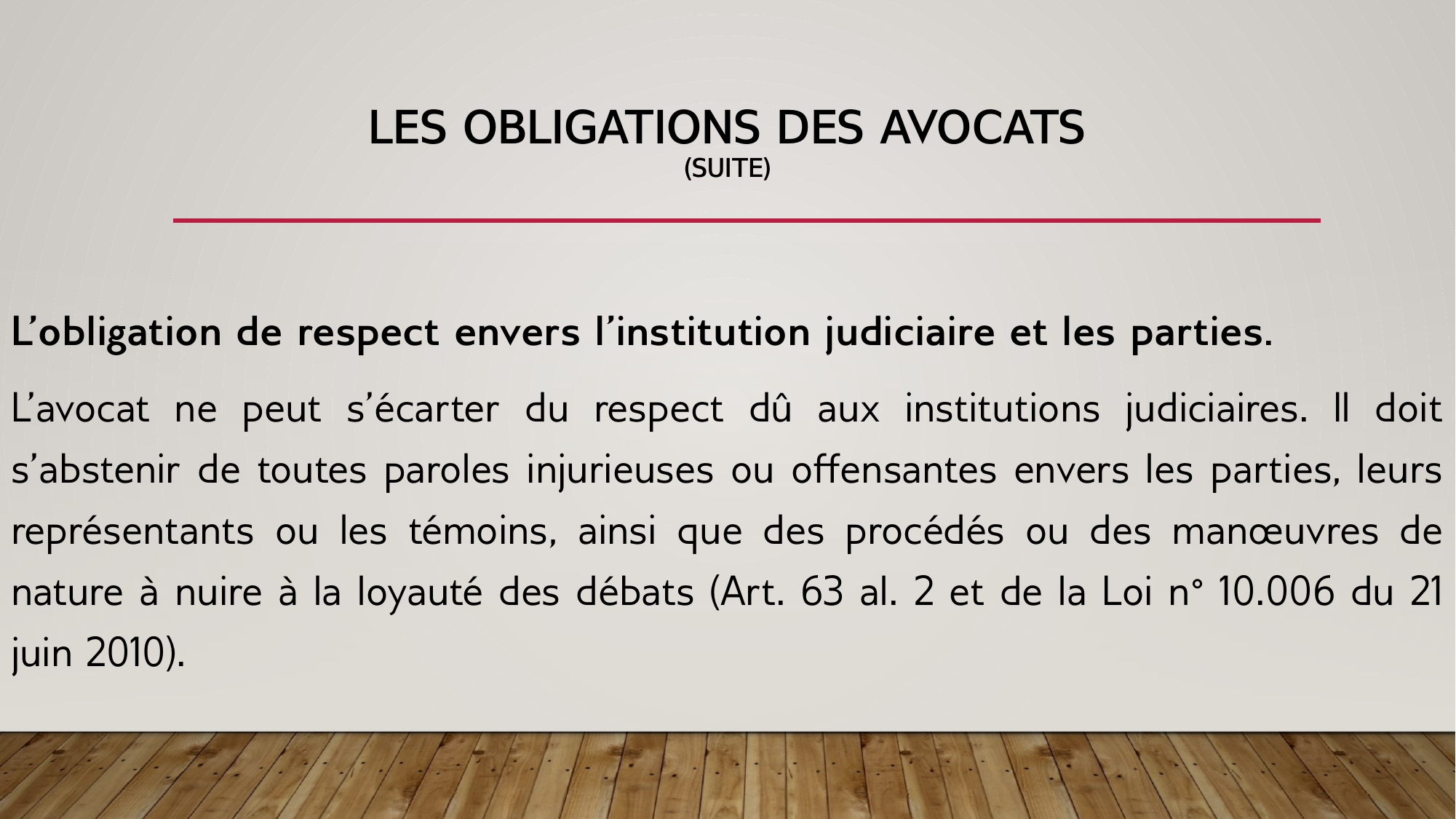

# Les obligations des avocats (Suite)

L’obligation de respect envers l’institution judiciaire et les parties.
L’avocat ne peut s’écarter du respect dû aux institutions judiciaires. Il doit s’abstenir de toutes paroles injurieuses ou offensantes envers les parties, leurs représentants ou les témoins, ainsi que des procédés ou des manœuvres de nature à nuire à la loyauté des débats (Art. 63 al. 2 et de la Loi n° 10.006 du 21 juin 2010).